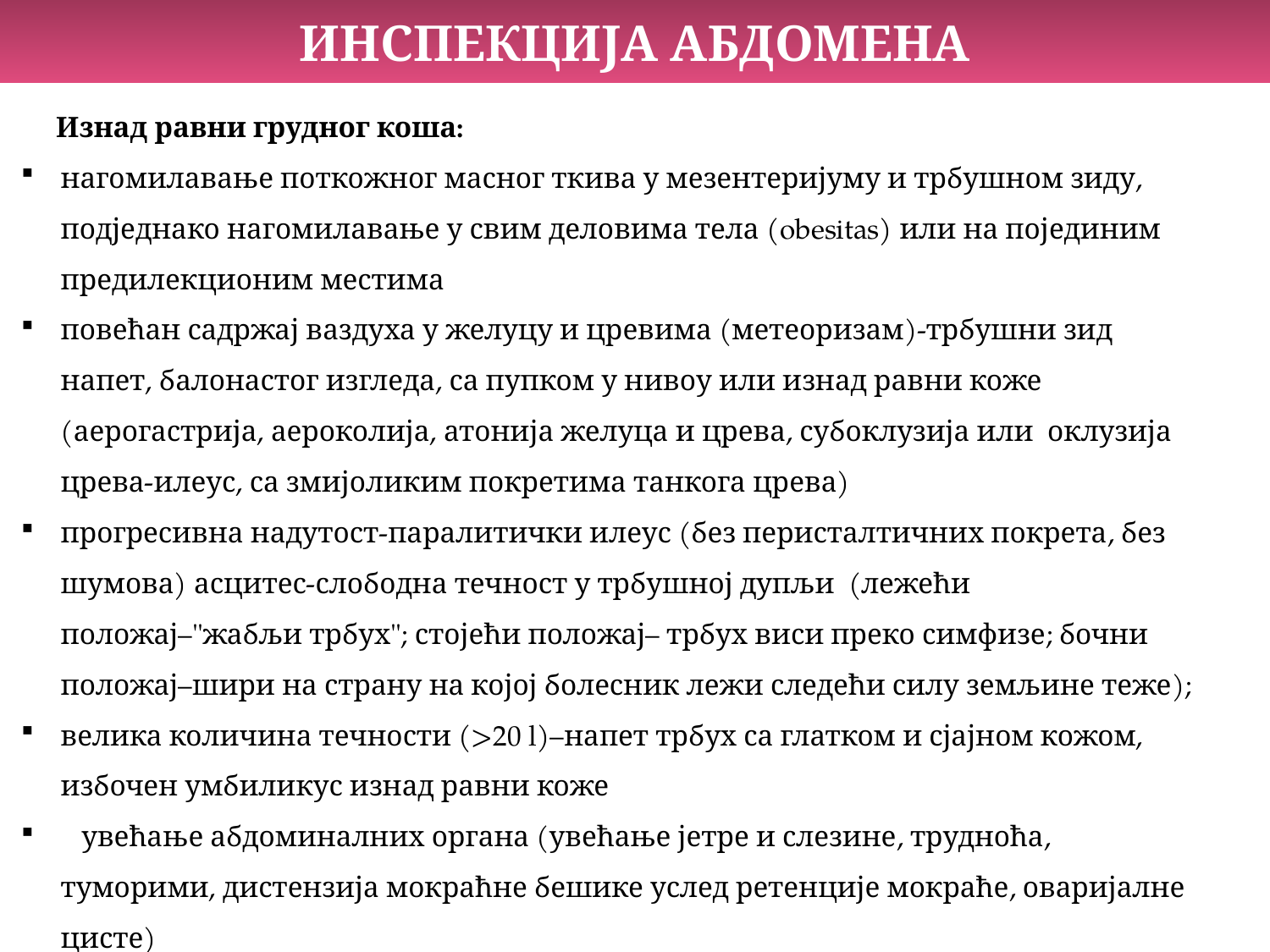

ИНСПЕКЦИЈА АБДОМЕНА
     Изнад равни грудног коша:
нагомилавање поткожног масног ткива у мезентеријуму и трбушном зиду, подједнако нагомилавање у свим деловима тела (obesitas) или на појединим предилекционим местима
повећан садржај ваздуха у желуцу и цревима (метеоризам)-трбушни зид напет, балонастог изгледа, са пупком у нивоу или изнад равни коже (аерогастрија, аероколија, атонија желуца и црева, субоклузија или  оклузија црева-илеус, са змијоликим покретима танкога црева)
прогресивна надутост-паралитички илеус (без перисталтичних покрета, без шумова) асцитес-слободна течност у трбушној дупљи  (лежећи положај–"жабљи трбух"; стојећи положај– трбух виси преко симфизе; бочни положај–шири на страну на којој болесник лежи следећи силу земљине теже);
велика количина течности (>20 l)–напет трбух са глатком и сјајном кожом, избочен умбиликус изнад равни коже
   увећање абдоминалних органа (увећање јетре и слезине, трудноћа, туморими, дистензија мокраћне бешике услед ретенције мокраће, оваријалне цисте)